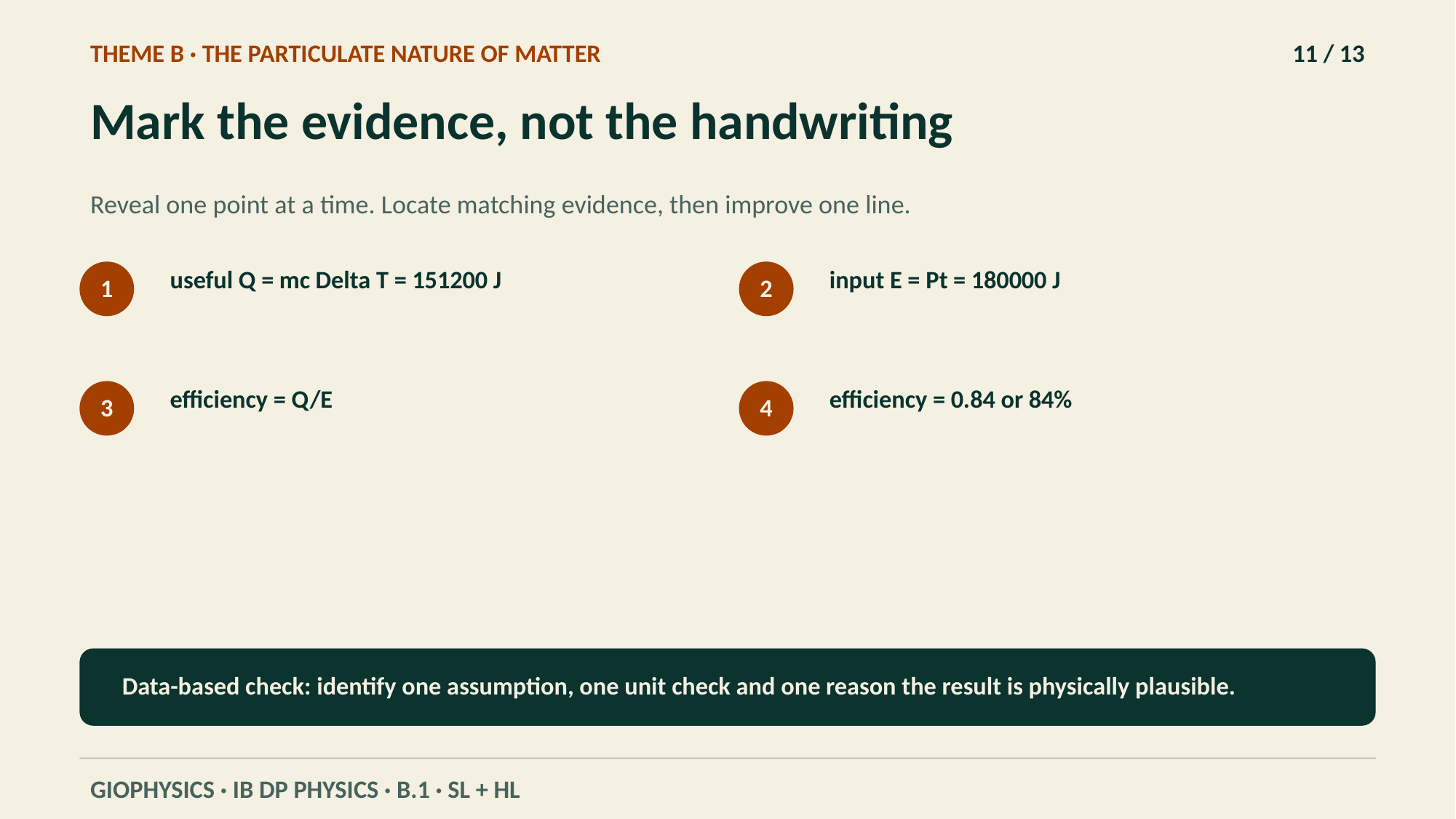

THEME B · THE PARTICULATE NATURE OF MATTER
11 / 13
Mark the evidence, not the handwriting
Reveal one point at a time. Locate matching evidence, then improve one line.
useful Q = mc Delta T = 151200 J
input E = Pt = 180000 J

1
2
efficiency = Q/E
efficiency = 0.84 or 84%

3
4

Data-based check: identify one assumption, one unit check and one reason the result is physically plausible.

GIOPHYSICS · IB DP PHYSICS · B.1 · SL + HL